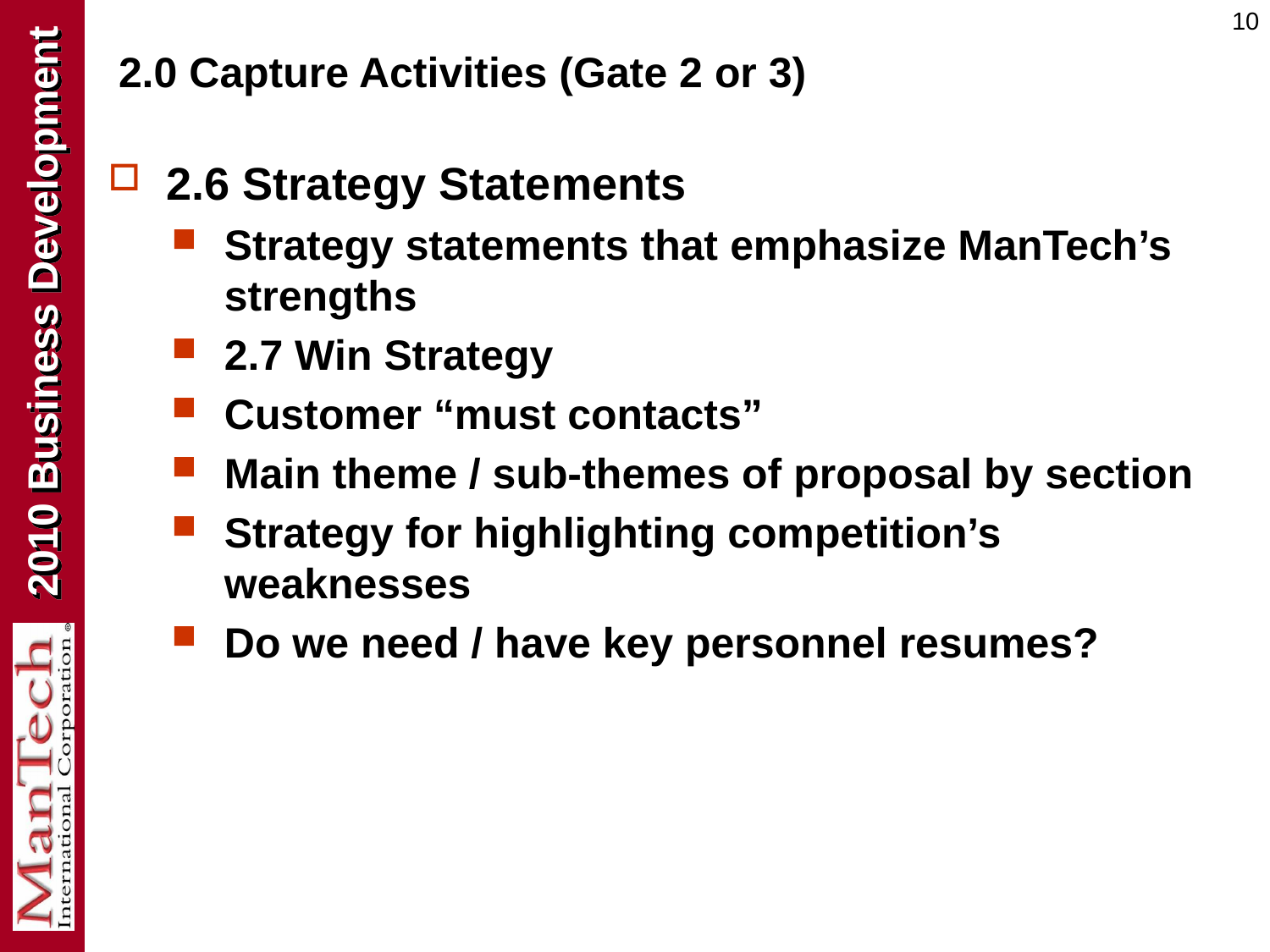

10
# 2.0 Capture Activities (Gate 2 or 3)
2.6 Strategy Statements
Strategy statements that emphasize ManTech’s strengths
2.7 Win Strategy
Customer “must contacts”
Main theme / sub-themes of proposal by section
Strategy for highlighting competition’s weaknesses
Do we need / have key personnel resumes?